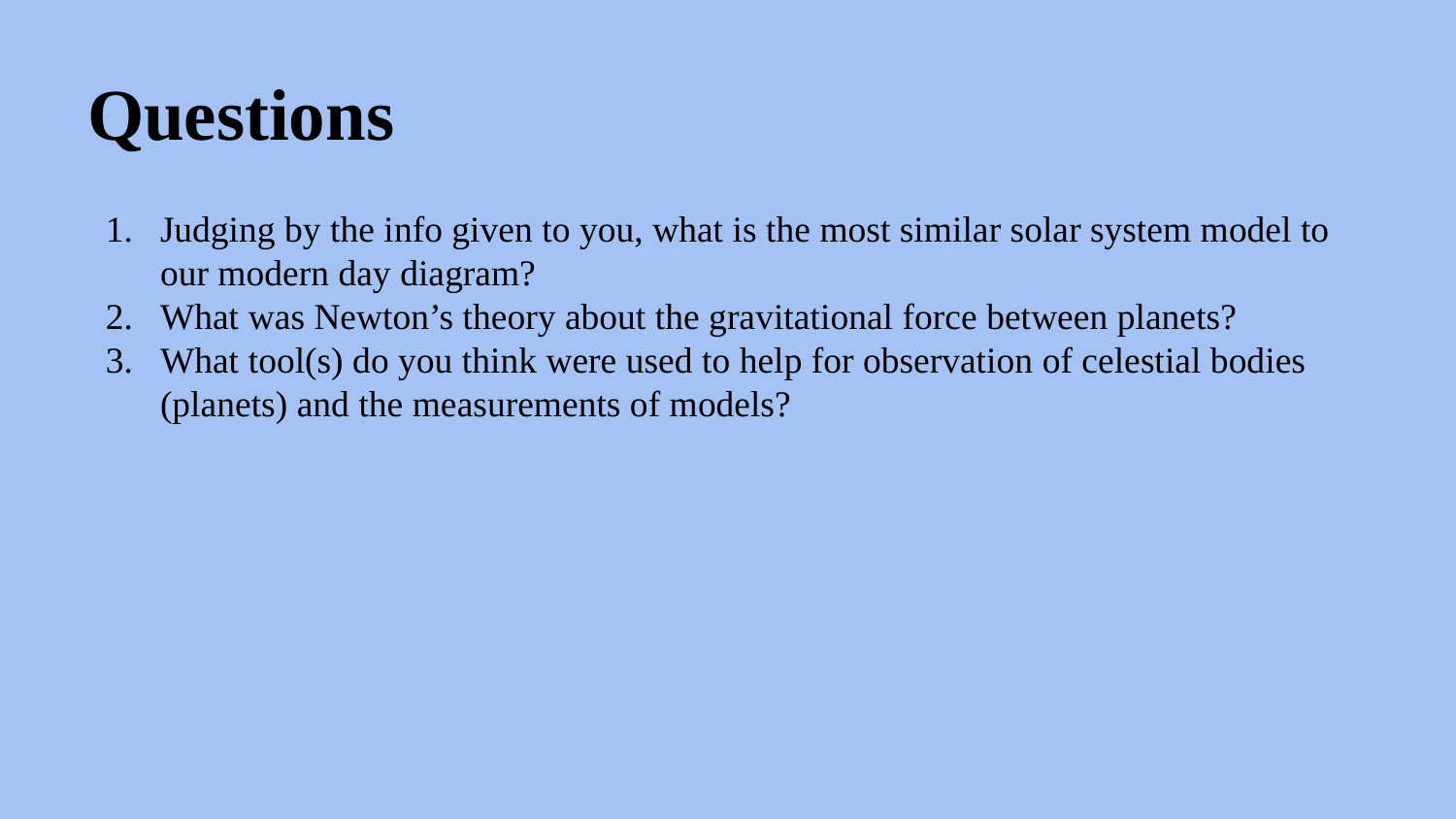

# Questions
Judging by the info given to you, what is the most similar solar system model to our modern day diagram?
What was Newton’s theory about the gravitational force between planets?
What tool(s) do you think were used to help for observation of celestial bodies (planets) and the measurements of models?